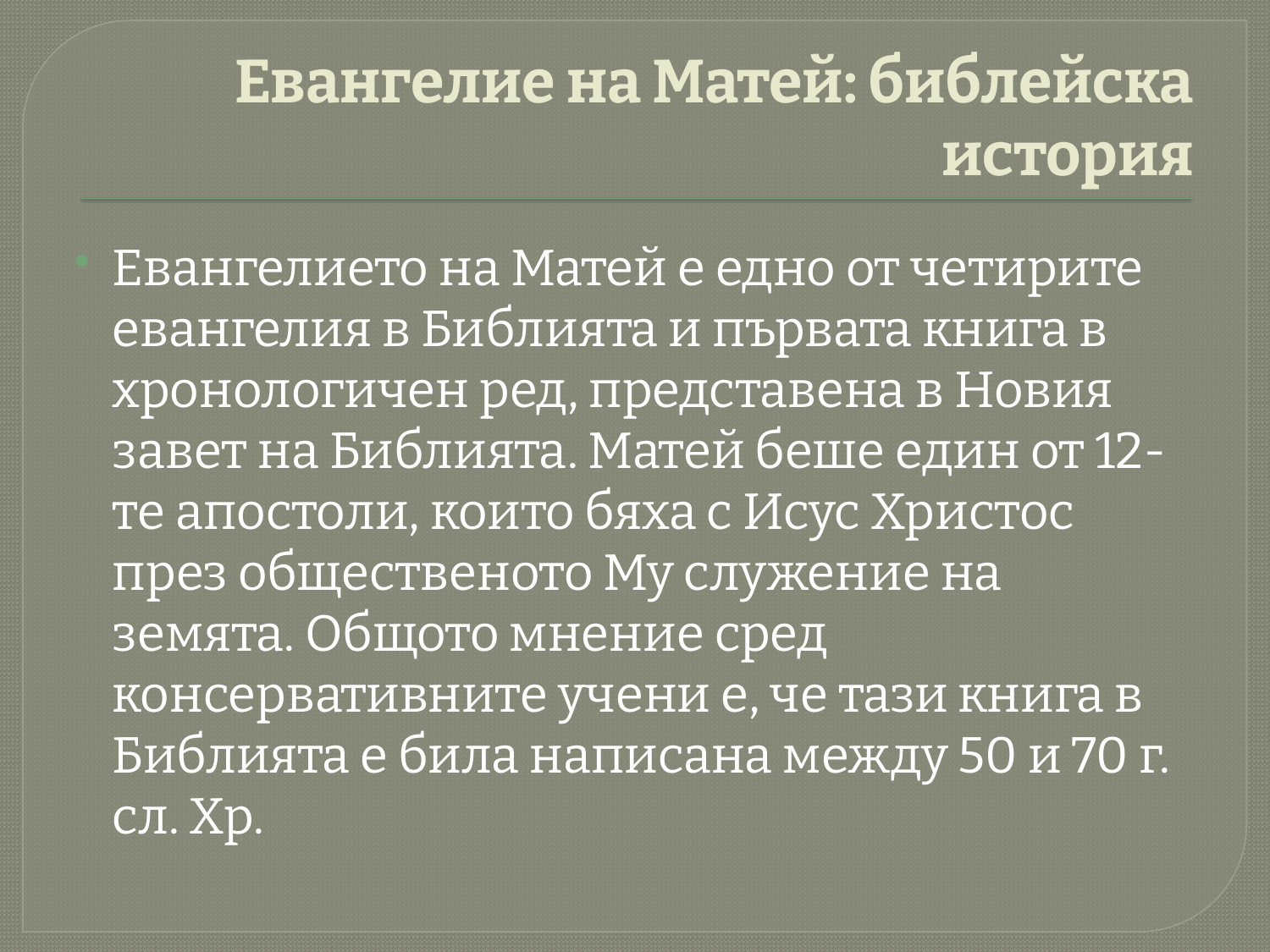

# Евангелие на Матей: библейска история
Евангелието на Матей е едно от четирите евангелия в Библията и първата книга в хронологичен ред, представена в Новия завет на Библията. Матей беше един от 12-те апостоли, които бяха с Исус Христос през общественото Му служение на земята. Общото мнение сред консервативните учени е, че тази книга в Библията е била написана между 50 и 70 г. сл. Хр.